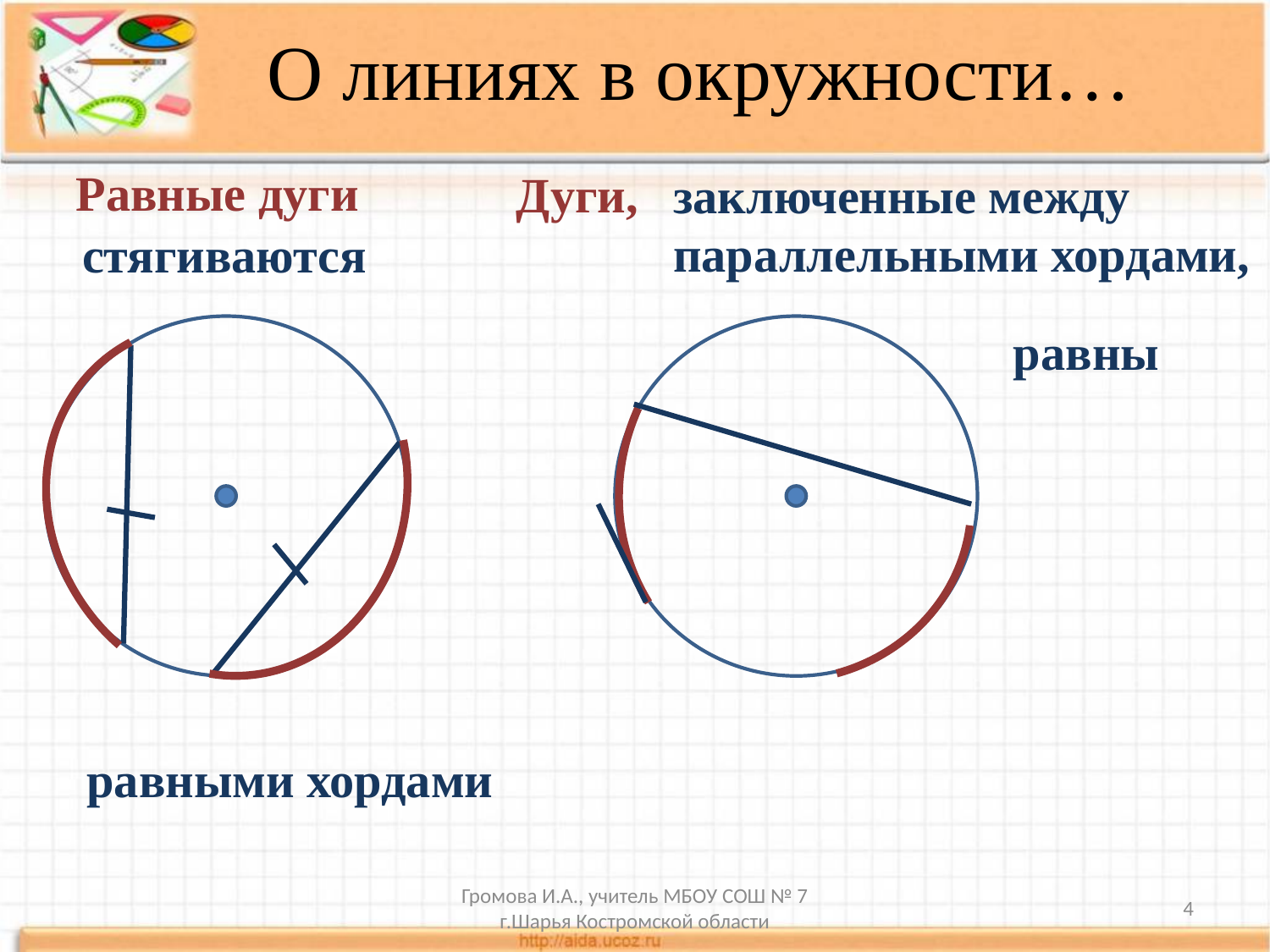

О линиях в окружности…
Равные дуги
Дуги,
заключенные между
параллельными хордами,
стягиваются

равны

равными хордами
Громова И.А., учитель МБОУ СОШ № 7 г.Шарья Костромской области
4